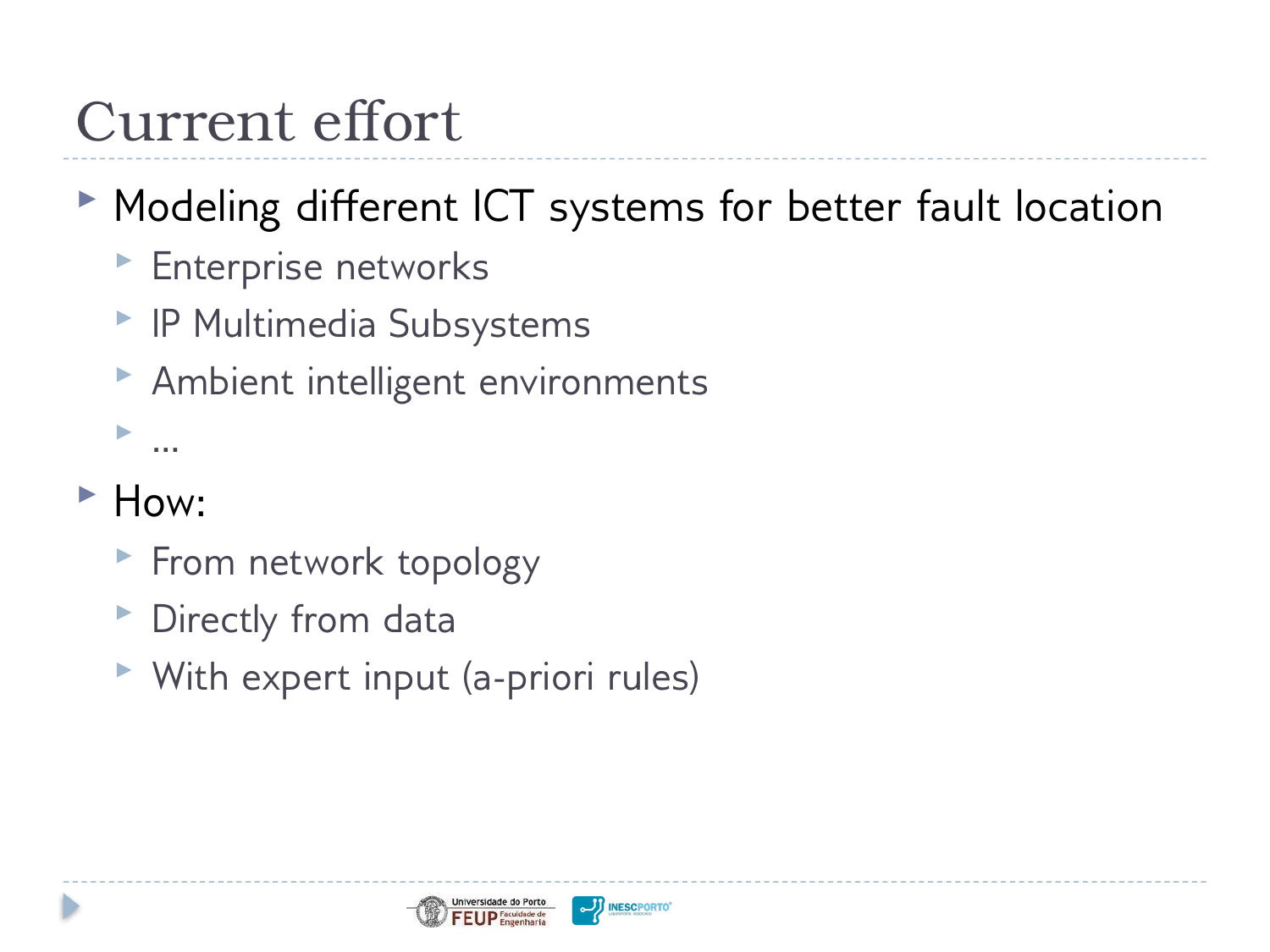

# Current effort
Modeling different ICT systems for better fault location
Enterprise networks
IP Multimedia Subsystems
Ambient intelligent environments
…
How:
From network topology
Directly from data
With expert input (a-priori rules)